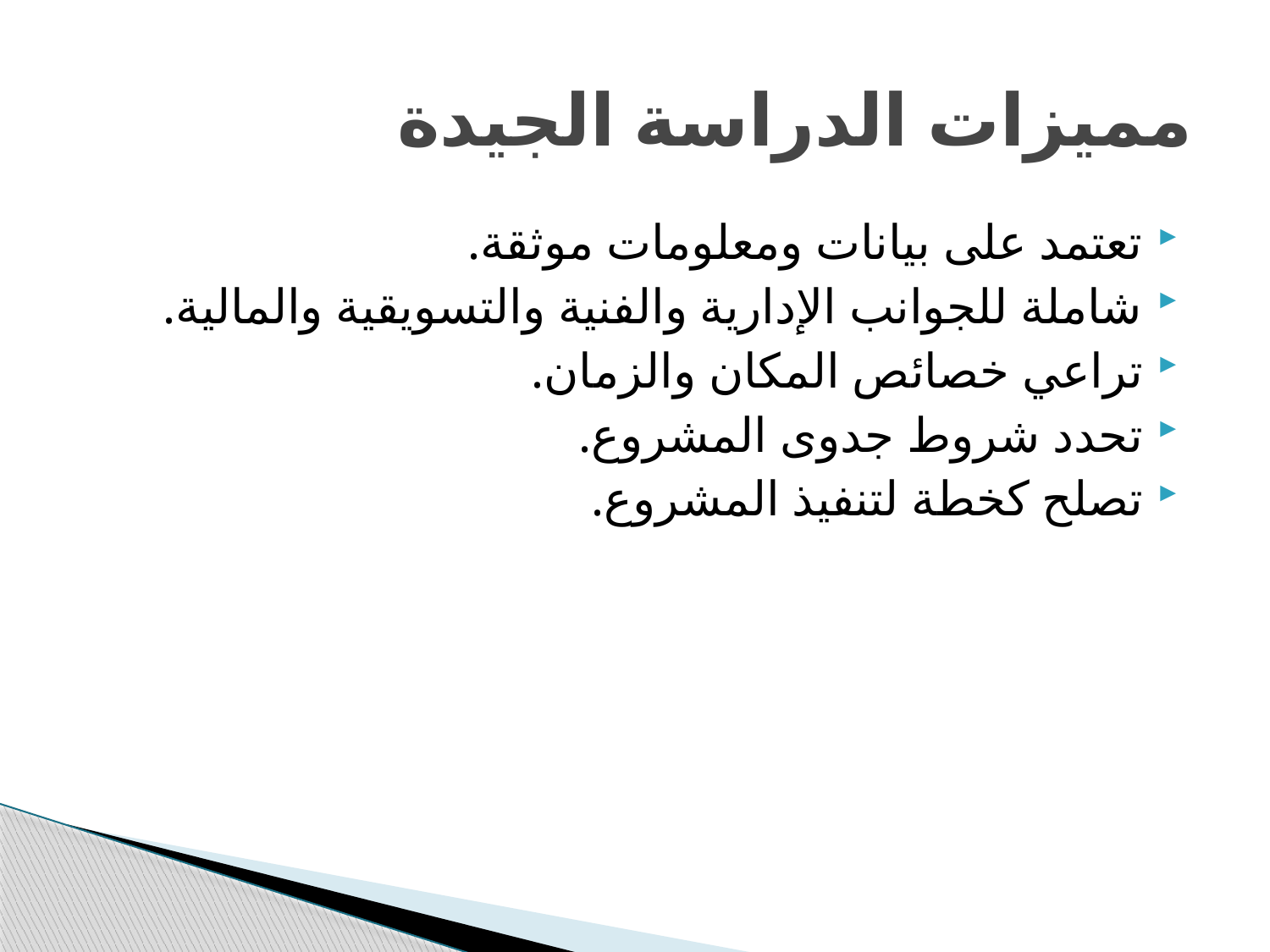

# مميزات الدراسة الجيدة
تعتمد على بيانات ومعلومات موثقة.
شاملة للجوانب الإدارية والفنية والتسويقية والمالية.
تراعي خصائص المكان والزمان.
تحدد شروط جدوى المشروع.
تصلح كخطة لتنفيذ المشروع.